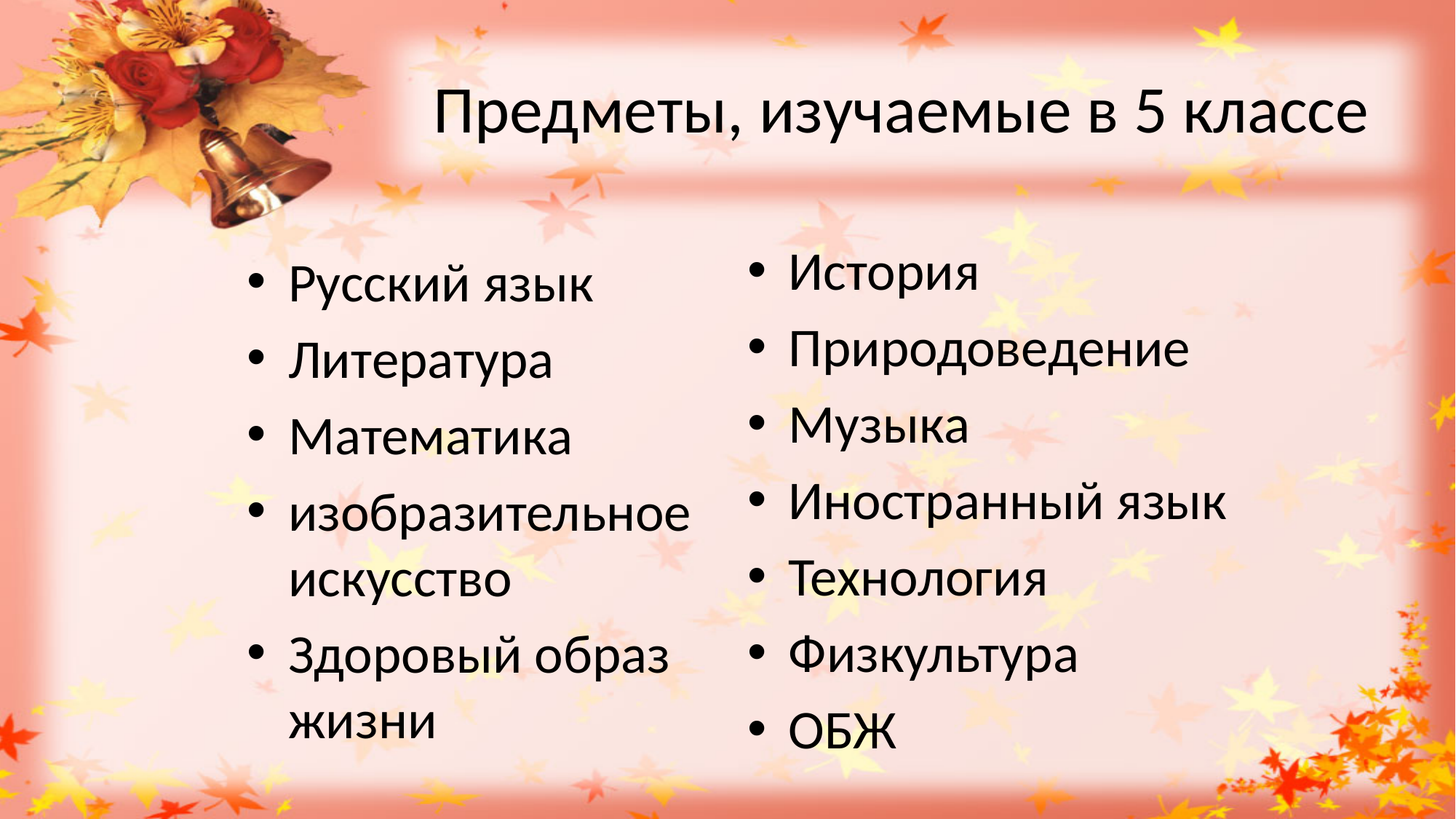

# Предметы, изучаемые в 5 классе
История
Природоведение
Музыка
Иностранный язык
Технология
Физкультура
ОБЖ

Русский язык
Литература
Математика
изобразительное искусство
Здоровый образ жизни